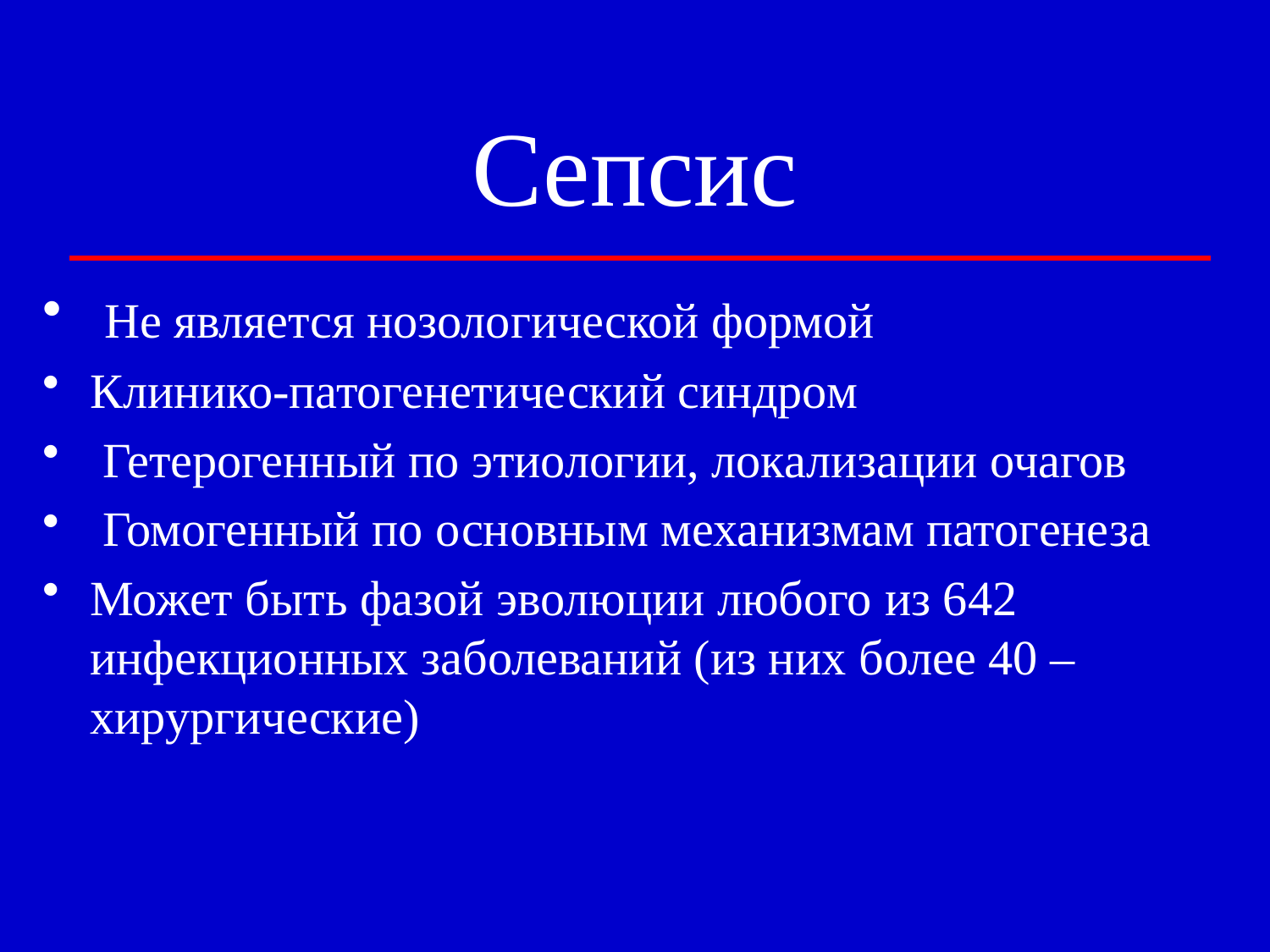

# Сепсис
 Не является нозологической формой
Клинико-патогенетический синдром
 Гетерогенный по этиологии, локализации очагов
 Гомогенный по основным механизмам патогенеза
Может быть фазой эволюции любого из 642 инфекционных заболеваний (из них более 40 – хирургические)